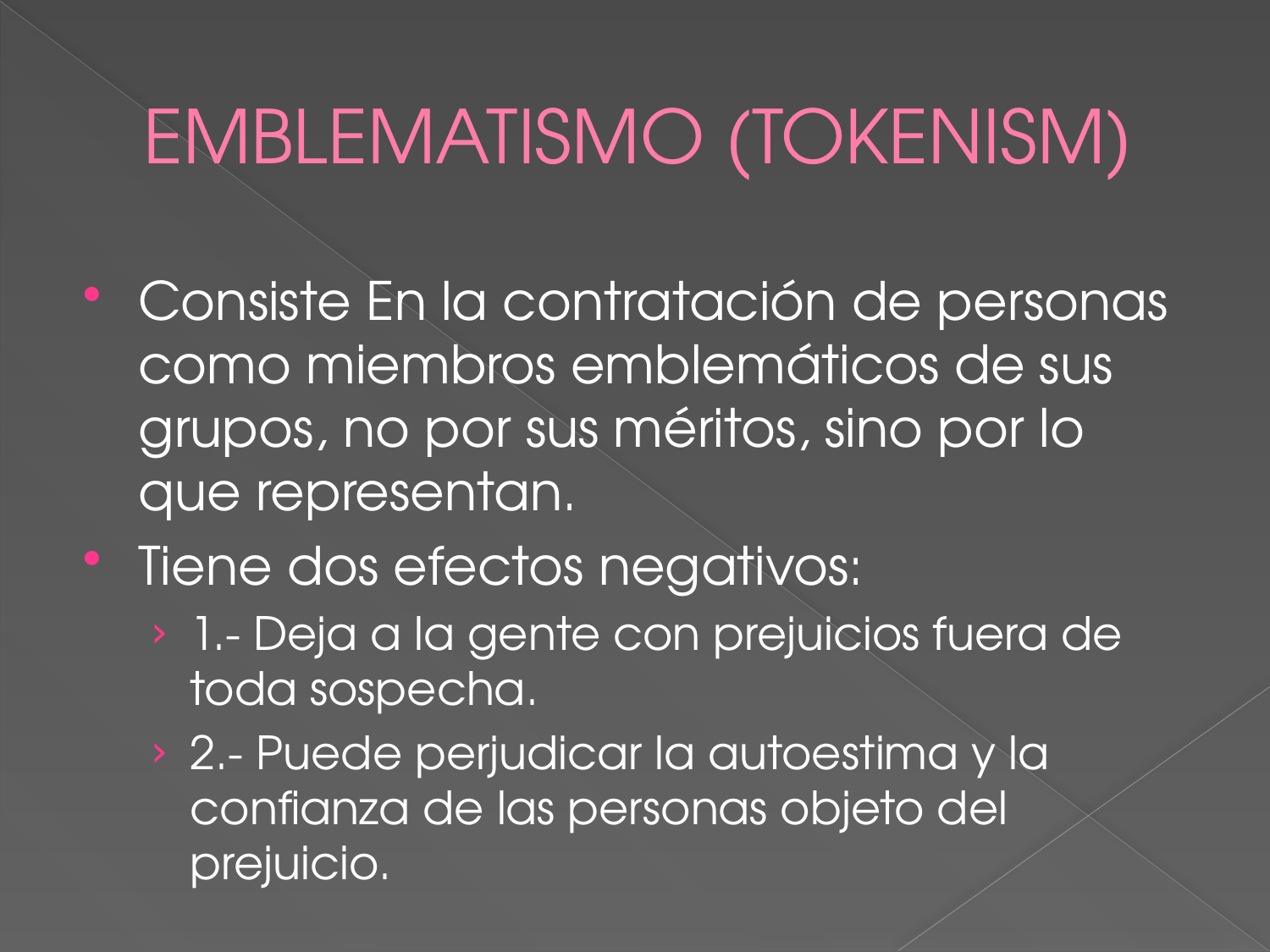

# EMBLEMATISMO (TOKENISM)
Consiste En la contratación de personas como miembros emblemáticos de sus grupos, no por sus méritos, sino por lo que representan.
Tiene dos efectos negativos:
1.- Deja a la gente con prejuicios fuera de toda sospecha.
2.- Puede perjudicar la autoestima y la confianza de las personas objeto del prejuicio.